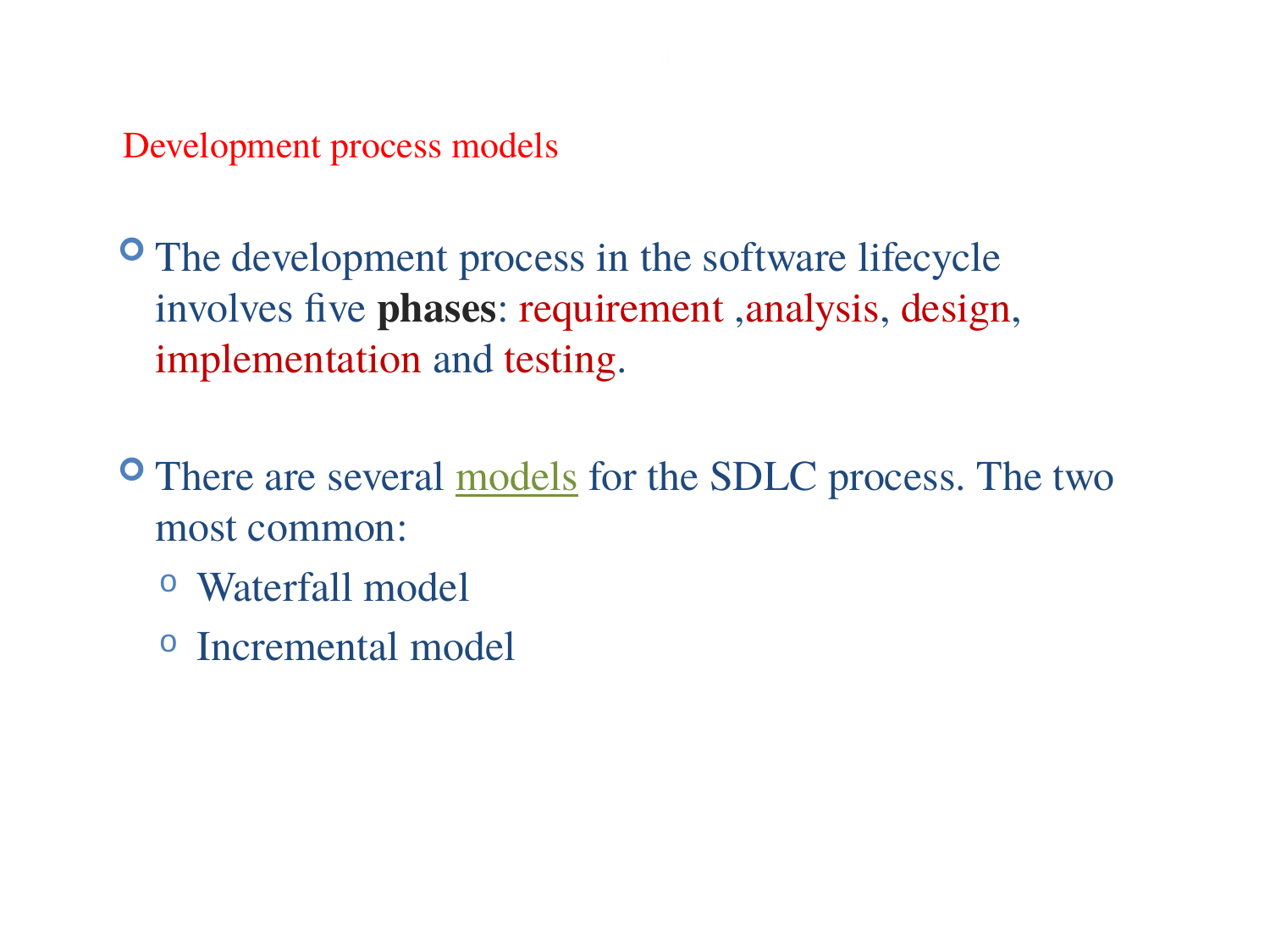

9
# Development process models
The development process in the software lifecycle involves five phases: requirement ,analysis, design, implementation and testing.

There are several models for the SDLC process. The two most common:
Waterfall model
Incremental model